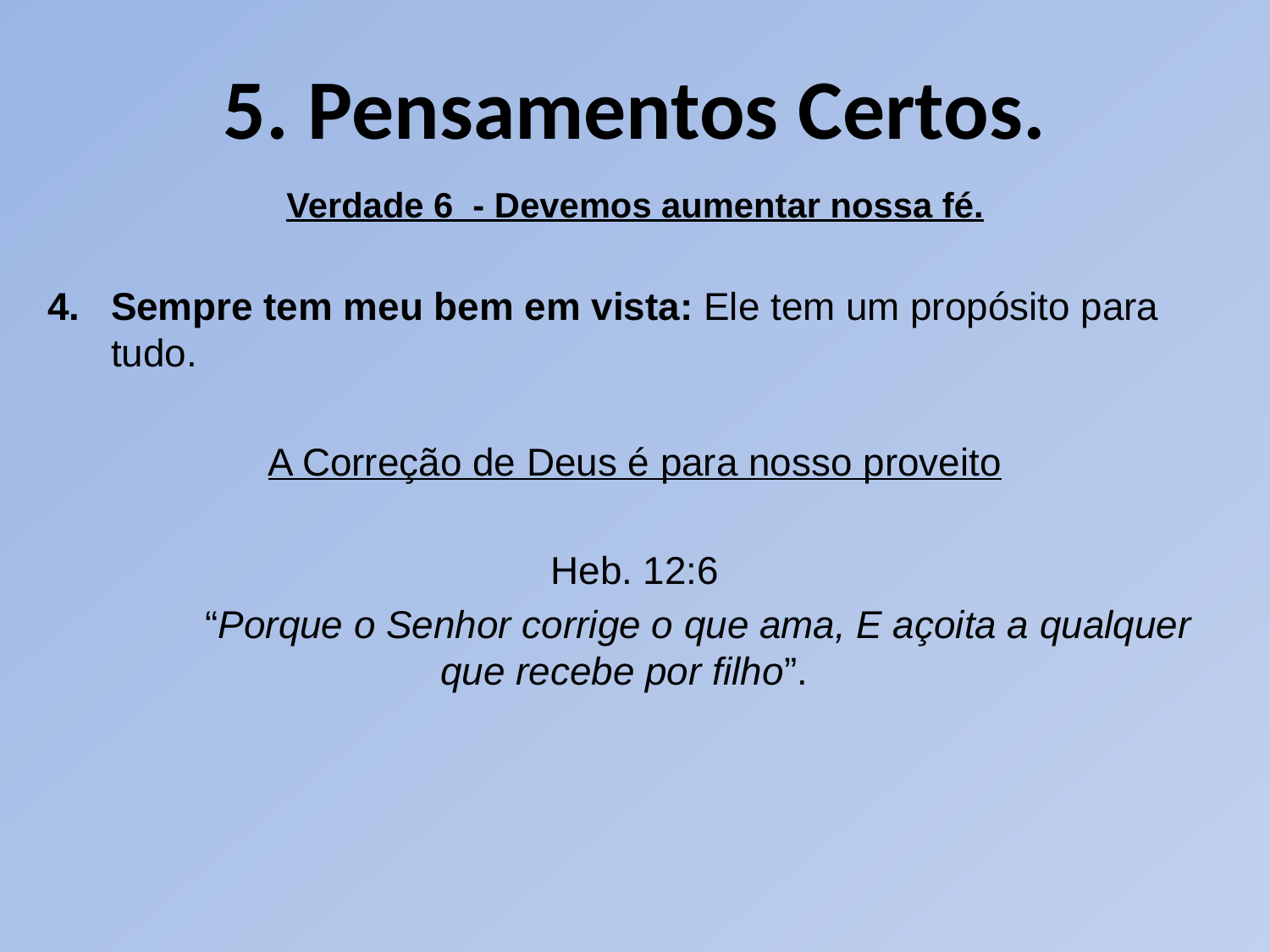

# 5. Pensamentos Certos.
Verdade 6  - Devemos aumentar nossa fé.

Sempre tem meu bem em vista: Ele tem um propósito para tudo.

A Correção de Deus é para nosso proveito

Heb. 12:6
	“Porque o Senhor corrige o que ama, E açoita a qualquer que recebe por filho”.